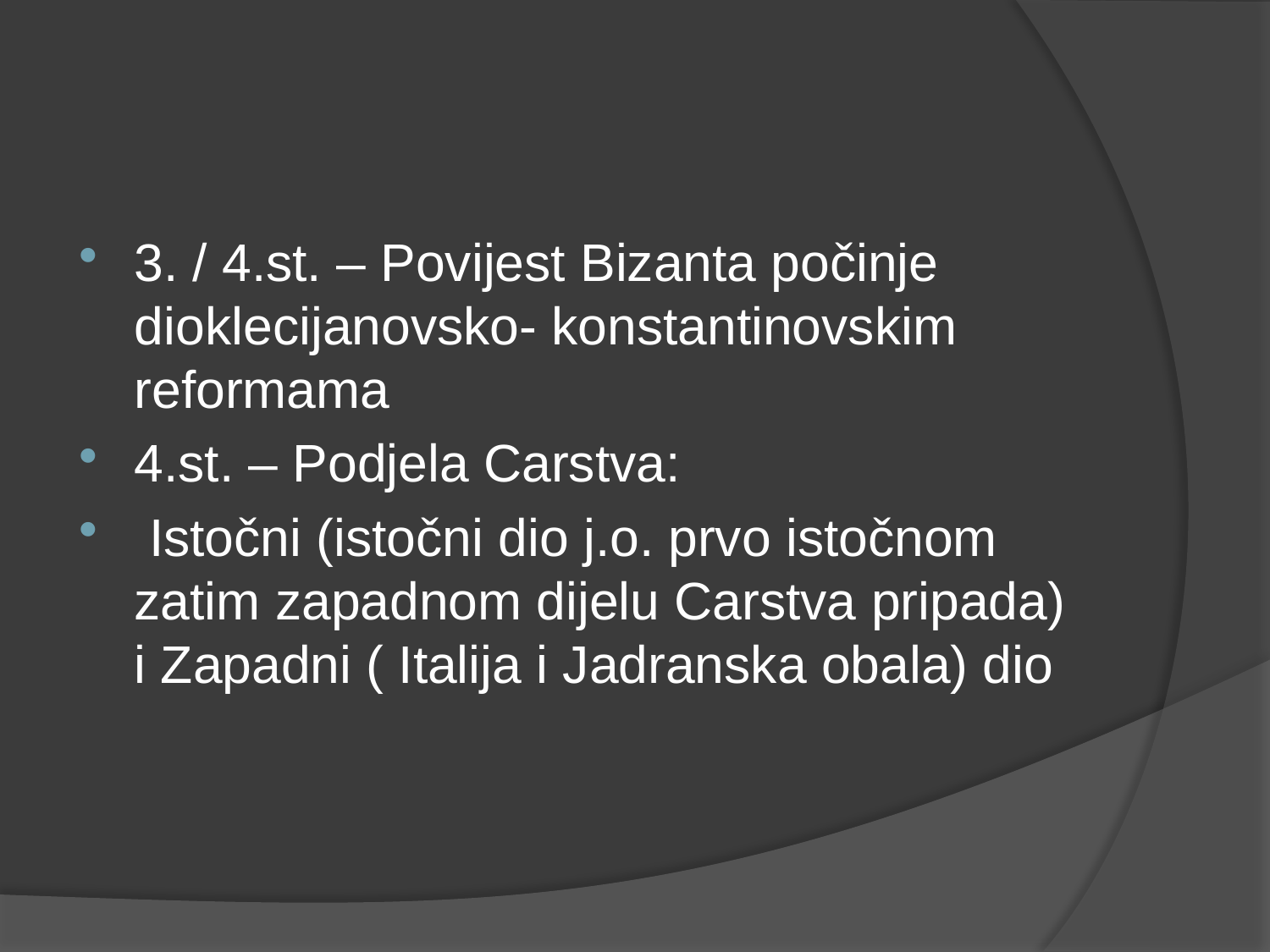

#
3. / 4.st. – Povijest Bizanta počinje dioklecijanovsko- konstantinovskim reformama
4.st. – Podjela Carstva:
 Istočni (istočni dio j.o. prvo istočnom zatim zapadnom dijelu Carstva pripada) i Zapadni ( Italija i Jadranska obala) dio